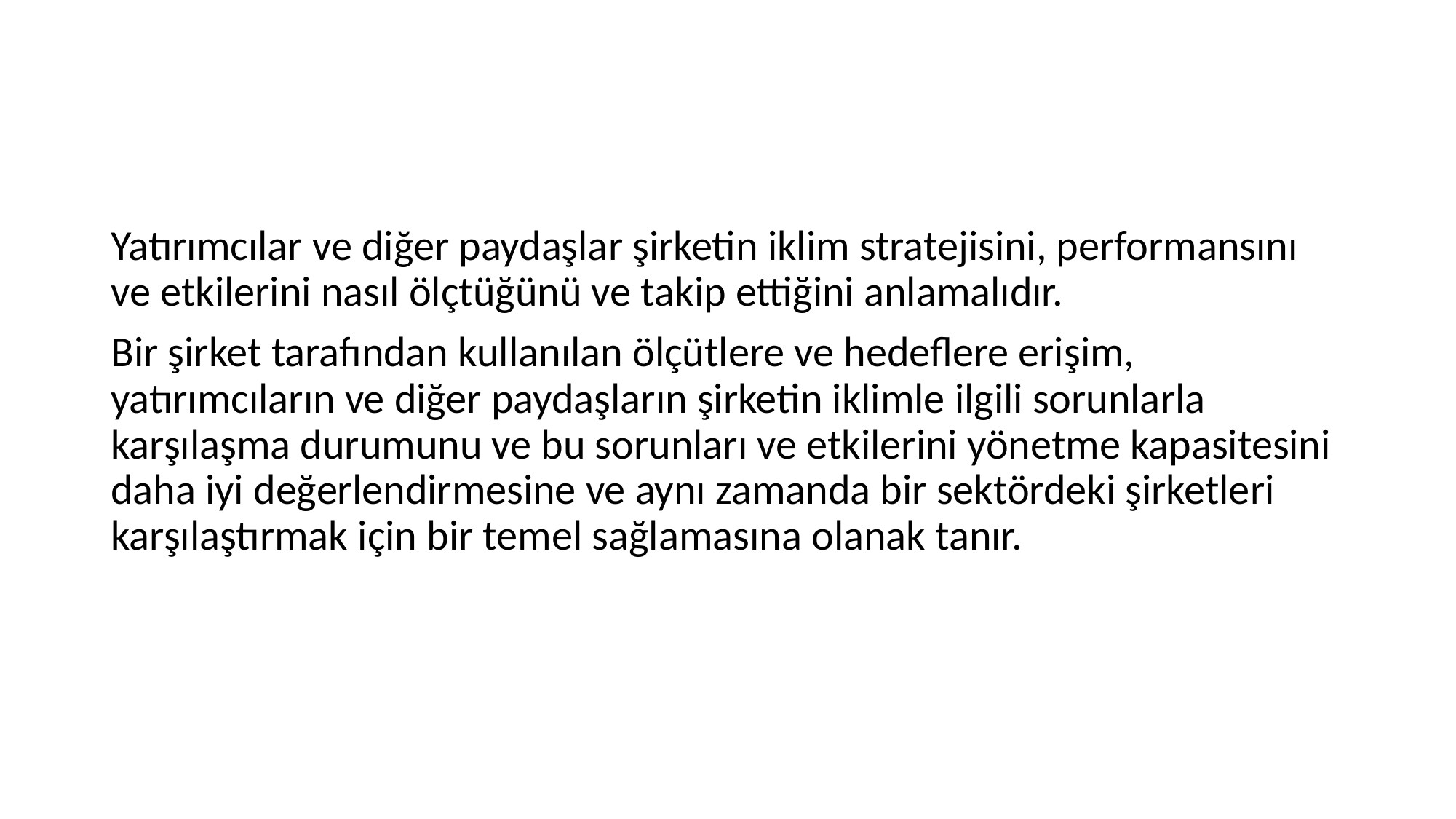

#
Yatırımcılar ve diğer paydaşlar şirketin iklim stratejisini, performansını ve etkilerini nasıl ölçtüğünü ve takip ettiğini anlamalıdır.
Bir şirket tarafından kullanılan ölçütlere ve hedeflere erişim, yatırımcıların ve diğer paydaşların şirketin iklimle ilgili sorunlarla karşılaşma durumunu ve bu sorunları ve etkilerini yönetme kapasitesini daha iyi değerlendirmesine ve aynı zamanda bir sektördeki şirketleri karşılaştırmak için bir temel sağlamasına olanak tanır.